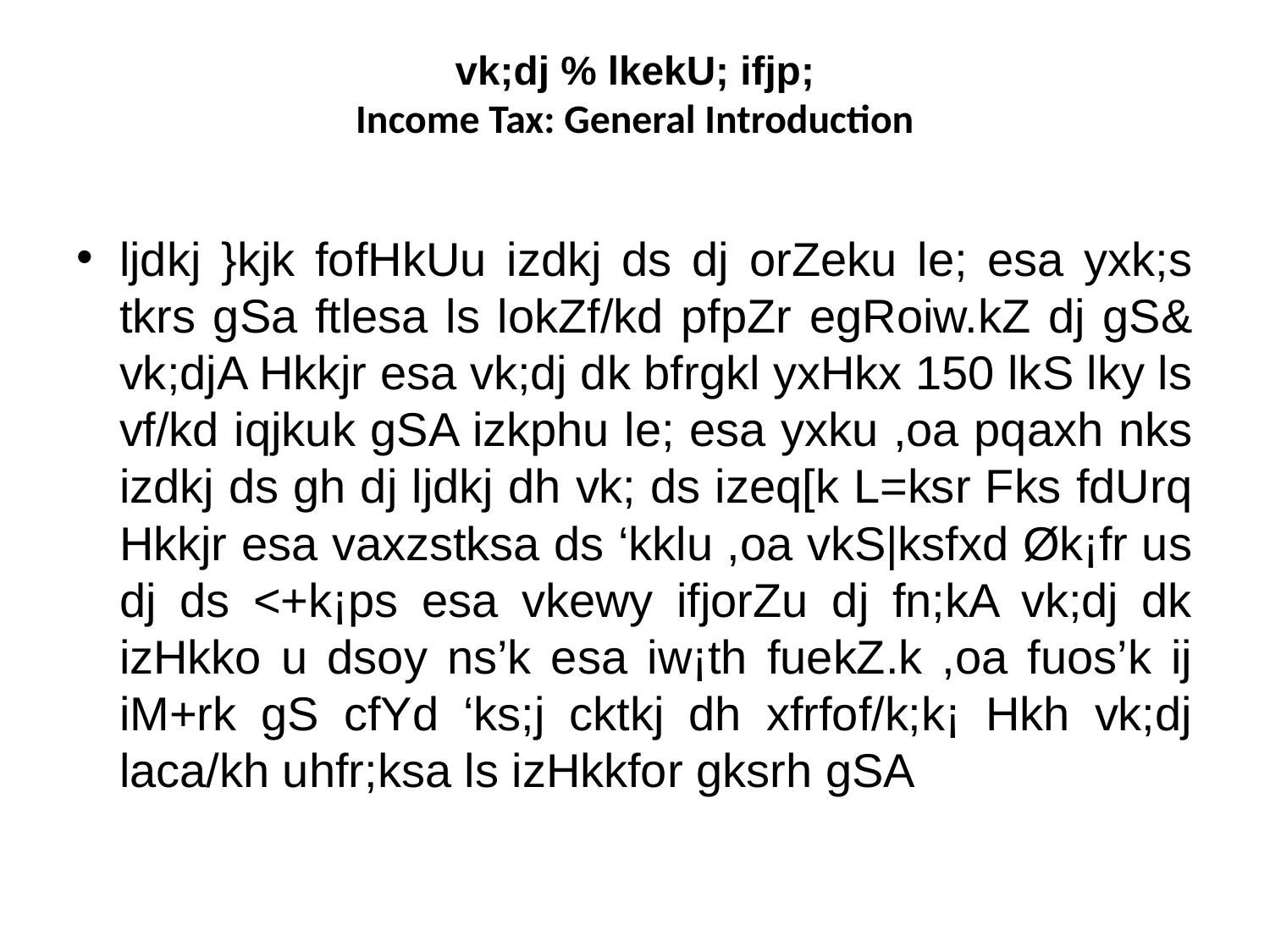

# vk;dj % lkekU; ifjp; Income Tax: General Introduction
ljdkj }kjk fofHkUu izdkj ds dj orZeku le; esa yxk;s tkrs gSa ftlesa ls lokZf/kd pfpZr egRoiw.kZ dj gS& vk;djA Hkkjr esa vk;dj dk bfrgkl yxHkx 150 lkS lky ls vf/kd iqjkuk gSA izkphu le; esa yxku ,oa pqaxh nks izdkj ds gh dj ljdkj dh vk; ds izeq[k L=ksr Fks fdUrq Hkkjr esa vaxzstksa ds ‘kklu ,oa vkS|ksfxd Øk¡fr us dj ds <+k¡ps esa vkewy ifjorZu dj fn;kA vk;dj dk izHkko u dsoy ns’k esa iw¡th fuekZ.k ,oa fuos’k ij iM+rk gS cfYd ‘ks;j cktkj dh xfrfof/k;k¡ Hkh vk;dj laca/kh uhfr;ksa ls izHkkfor gksrh gSA